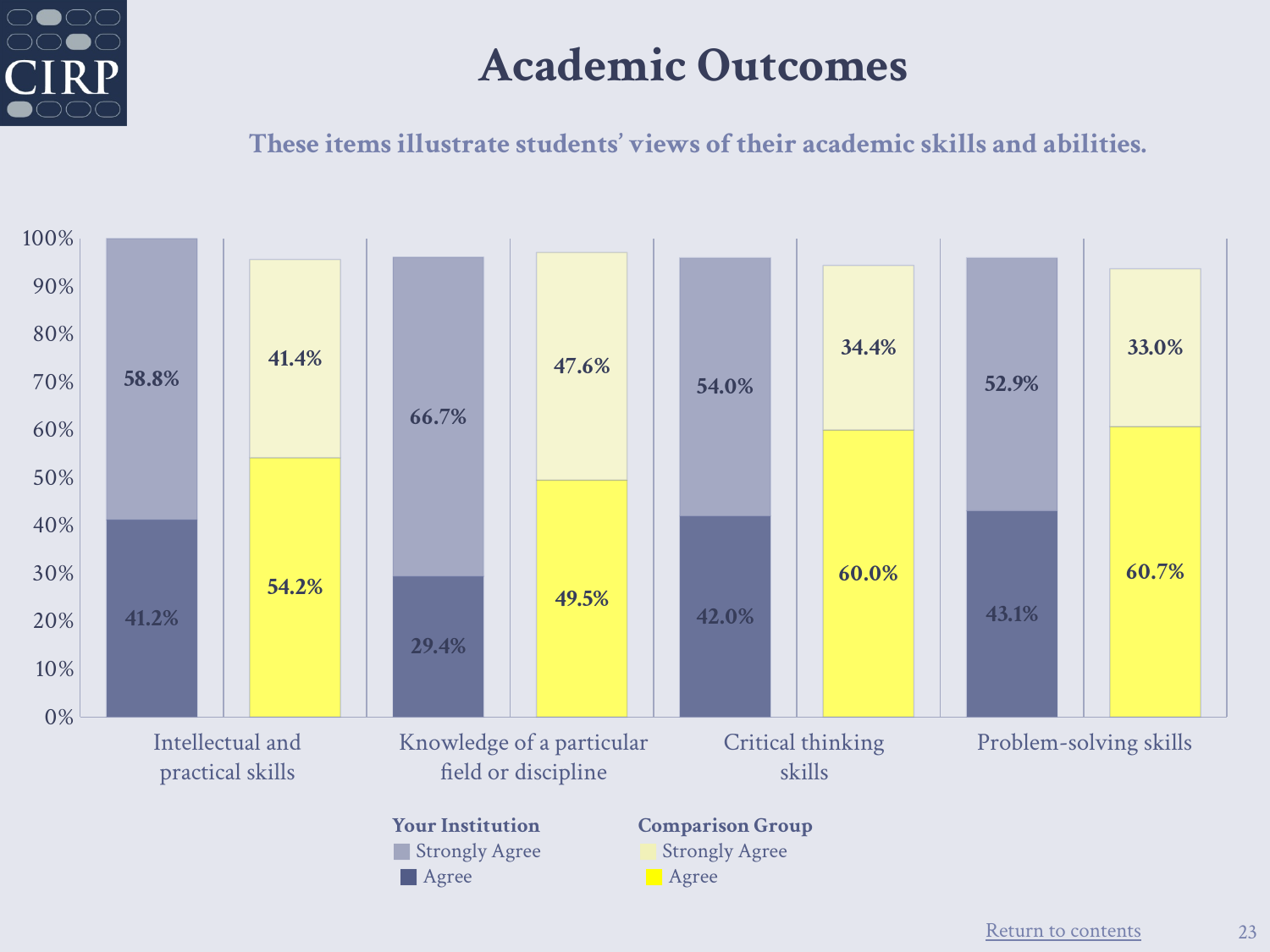

# Academic Outcomes These items illustrate students’ views of their academic skills and abilities.

### Chart

| Category | Much Stronger | Stronger |
|---|---|---|
| Your Institution | 0.412 | 0.588 |
| Comparison Group | 0.542 | 0.414 |
| Your Institution | 0.294 | 0.667 |
| Comparison Group | 0.495 | 0.476 |
| Your Institution | 0.42 | 0.54 |
| Comparison Group | 0.6 | 0.344 |
| Your Institution | 0.431 | 0.529 |
| Comparison Group | 0.607 | 0.33 |
Intellectual and practical skills
Knowledge of a particular field or discipline
Critical thinking skills
Problem-solving skills
Your Institution
■ Strongly Agree
■ Agree

Comparison Group
■ Strongly Agree
■ Agree

23